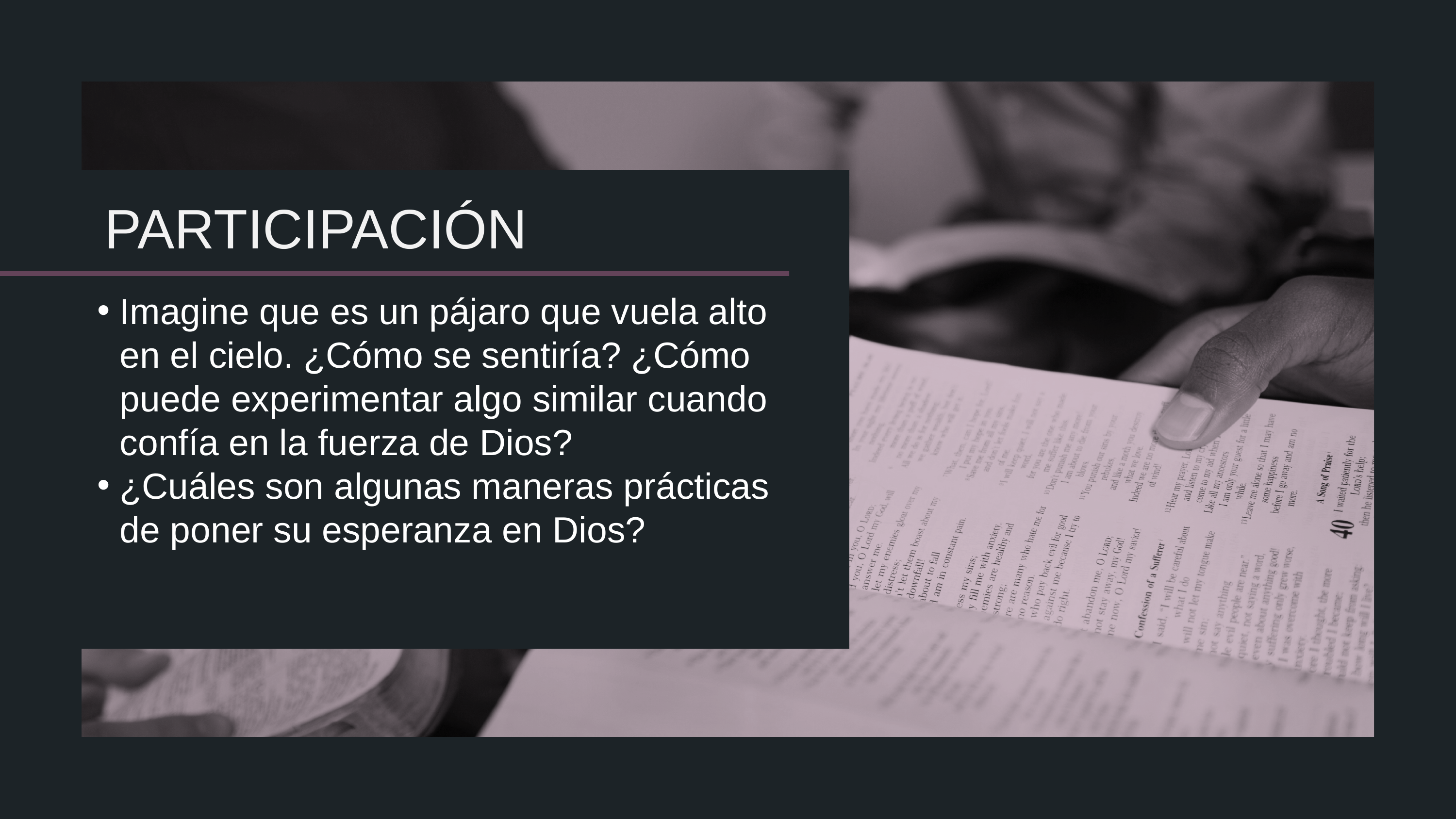

Imagine que es un pájaro que vuela alto en el cielo. ¿Cómo se sentiría? ¿Cómo puede experimentar algo similar cuando confía en la fuerza de Dios?
¿Cuáles son algunas maneras prácticas de poner su esperanza en Dios?